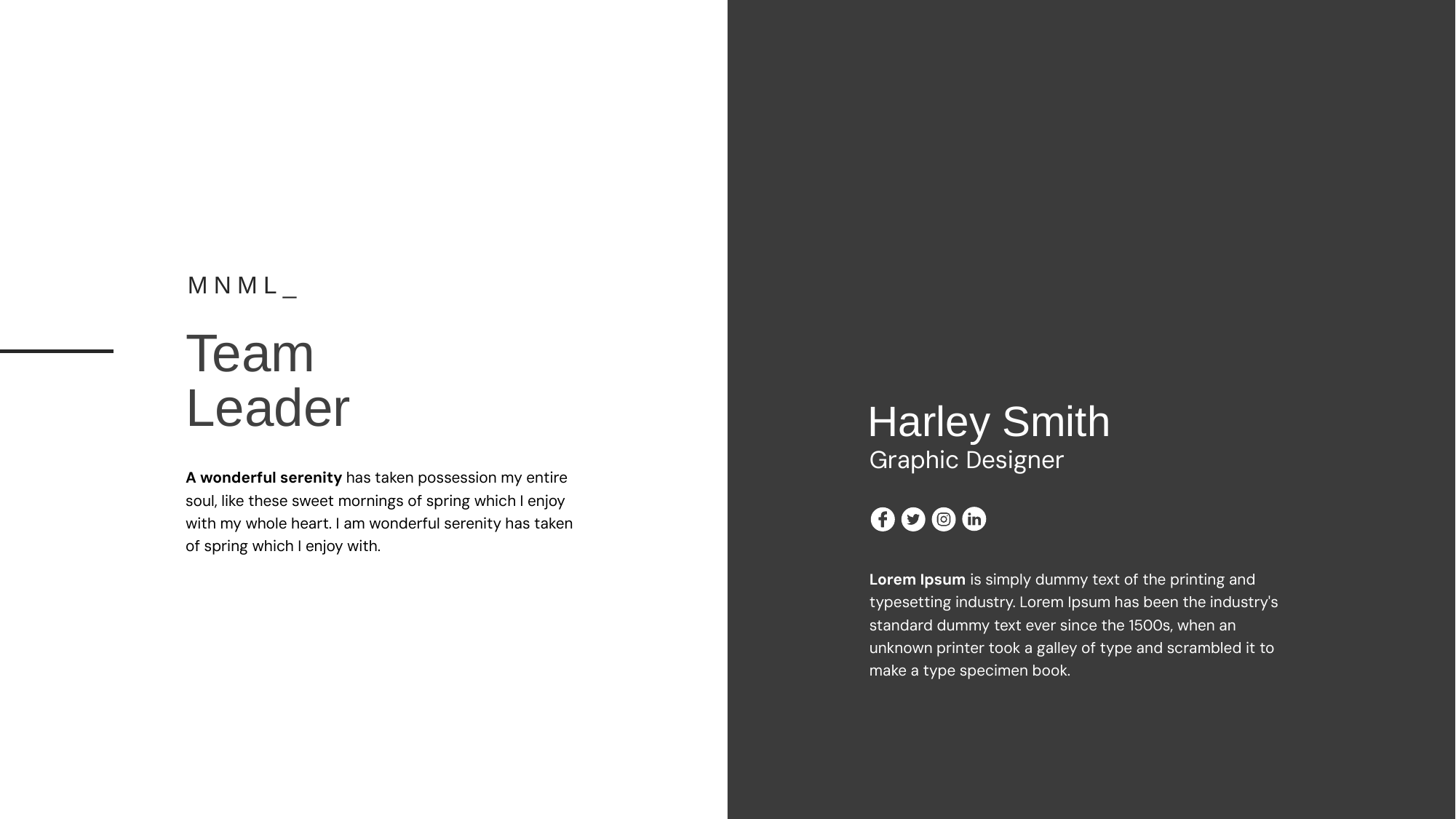

Mnml_
Team
Leader
Harley Smith
Graphic Designer
A wonderful serenity has taken possession my entire soul, like these sweet mornings of spring which I enjoy with my whole heart. I am wonderful serenity has taken of spring which I enjoy with.

Lorem Ipsum is simply dummy text of the printing and typesetting industry. Lorem Ipsum has been the industry's standard dummy text ever since the 1500s, when an unknown printer took a galley of type and scrambled it to make a type specimen book.